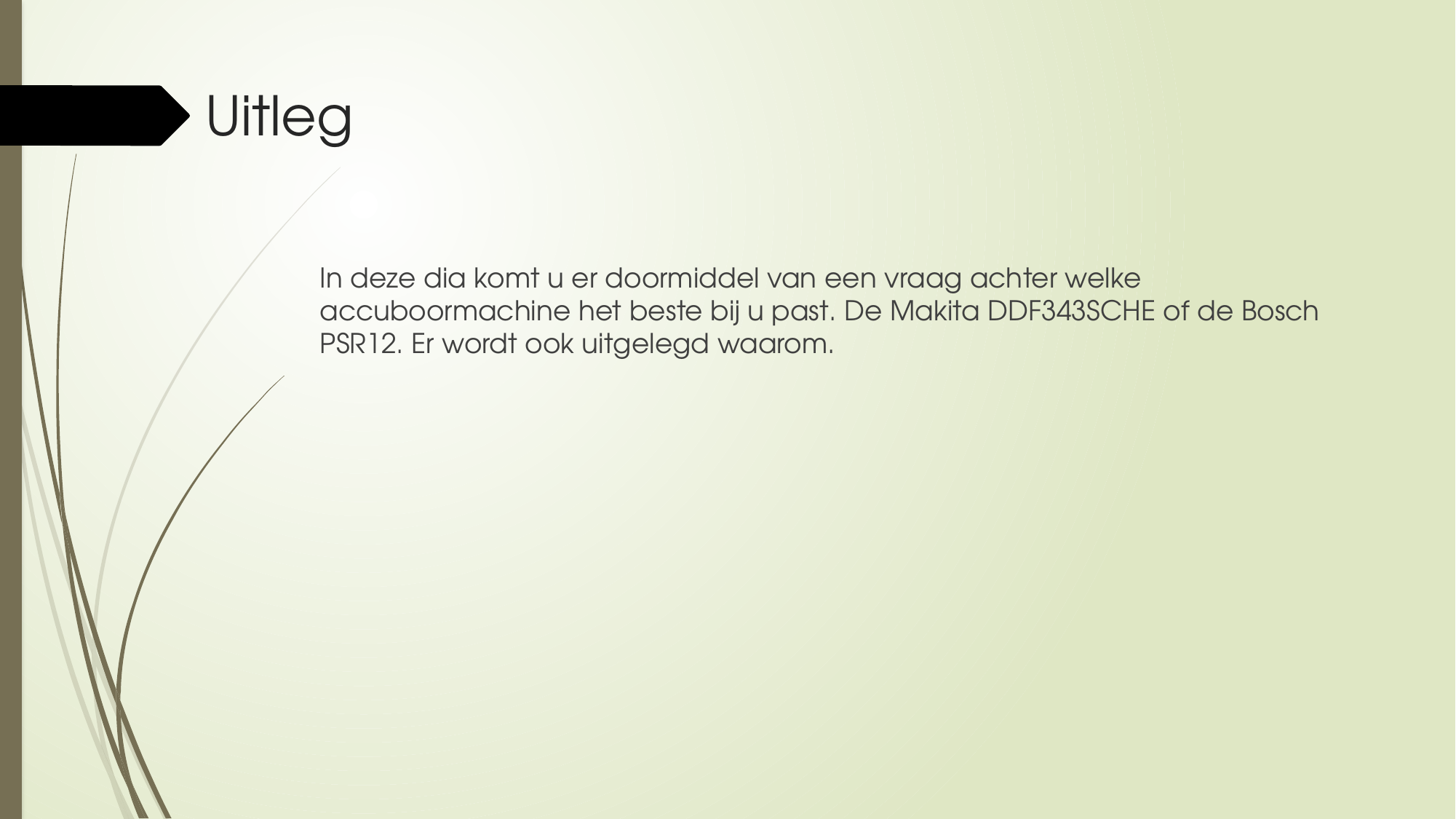

# Uitleg
In deze dia komt u er doormiddel van een vraag achter welke accuboormachine het beste bij u past. De Makita DDF343SCHE of de Bosch PSR12. Er wordt ook uitgelegd waarom.